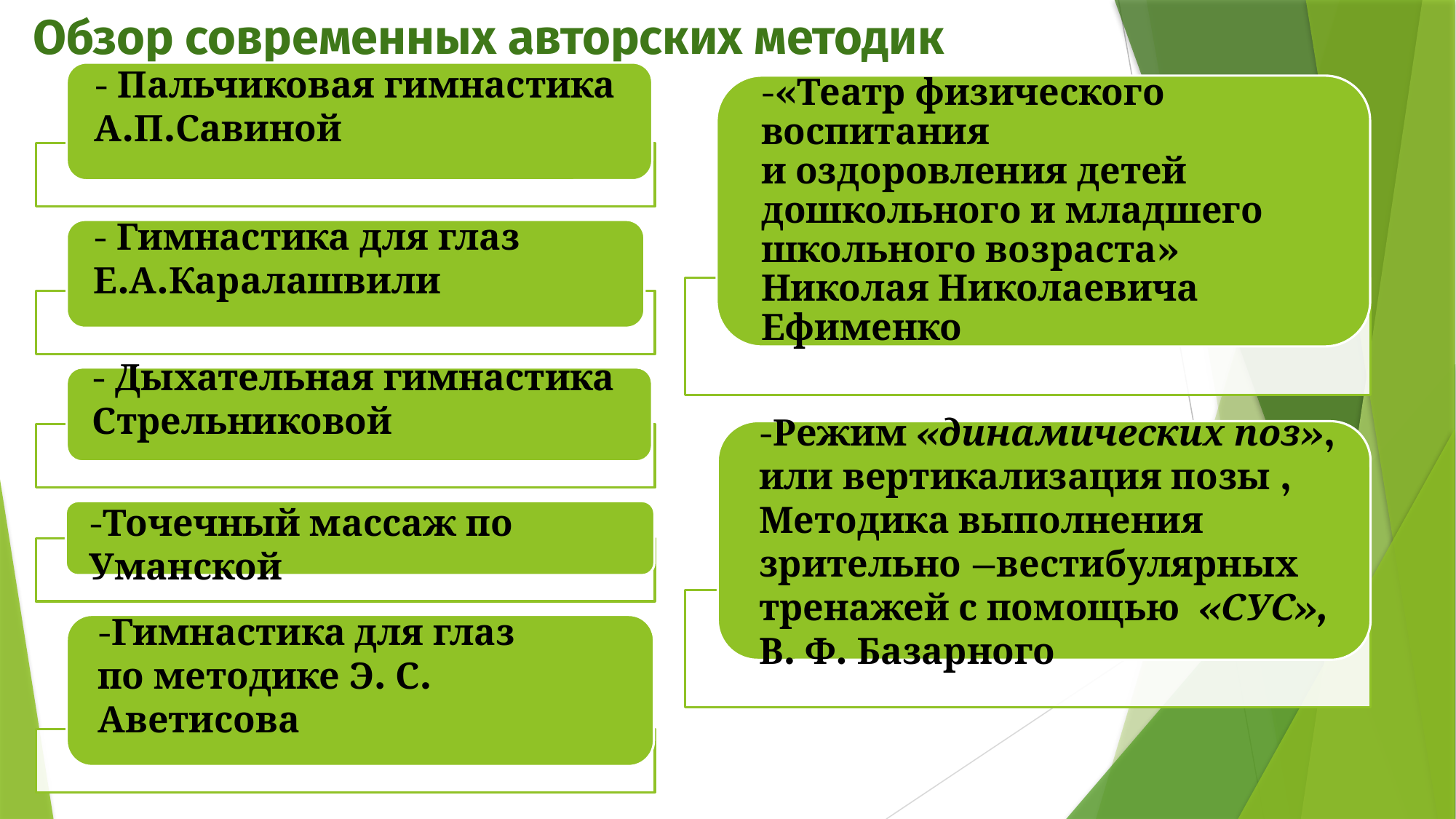

# Обзор современных авторских методик
- Пальчиковая гимнастика А.П.Савиной

- Гимнастика для глаз Е.А.Каралашвили

- Дыхательная гимнастика Стрельниковой

-Точечный массаж по Уманской

-Гимнастика для глаз по методике Э. С. Аветисова

-«Театр физического воспитания и оздоровления детей дошкольного и младшего школьного возраста» Николая Николаевича Ефименко
-Режим «динамических поз», или вертикализация позы , Методика выполнения зрительно –вестибулярных тренажей с помощью  «СУС», В. Ф. Базарного